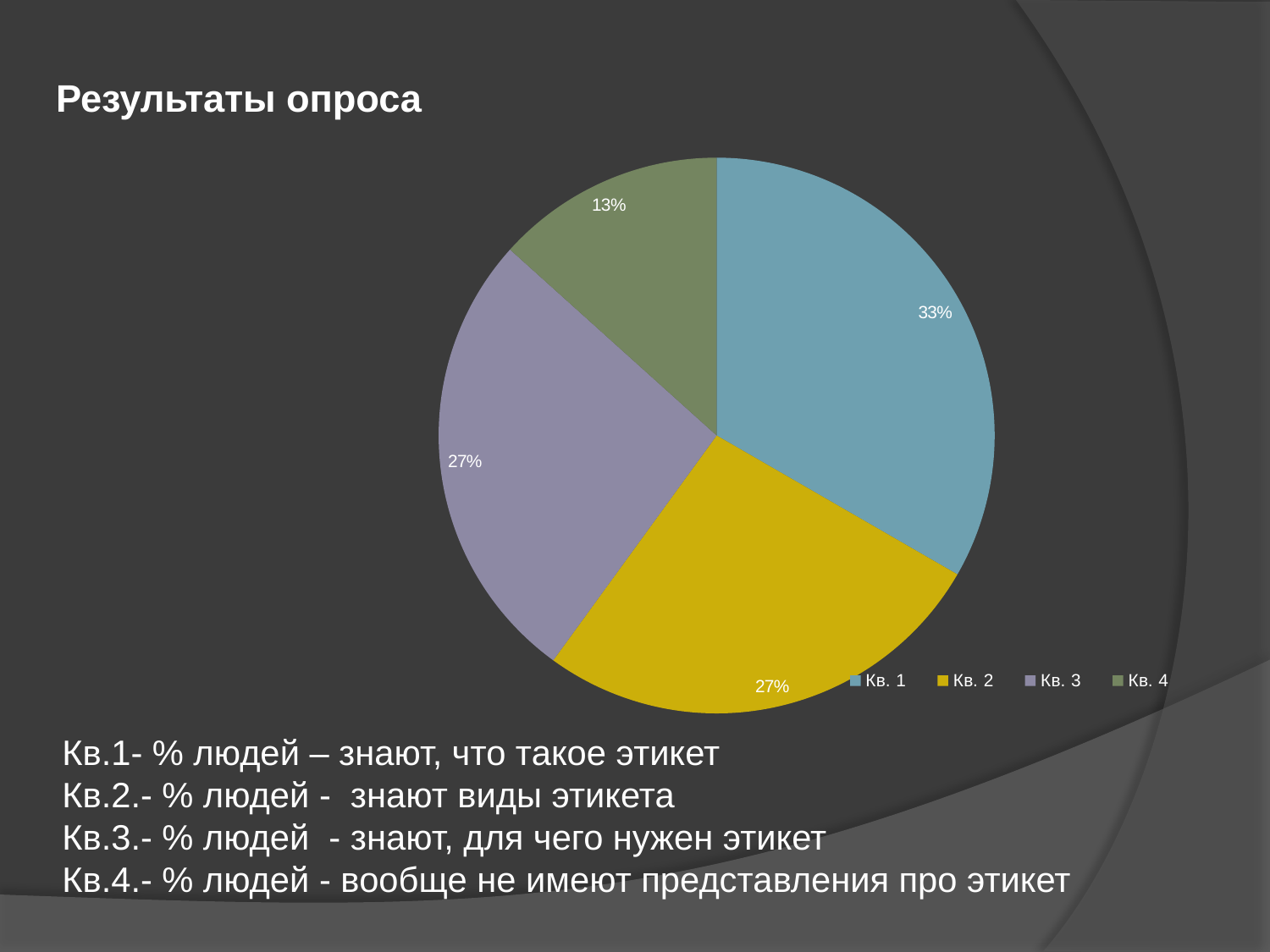

# Результаты опроса

### Chart

| Category | Продажи |
|---|---|
| Кв. 1 | 5.0 |
| Кв. 2 | 4.0 |
| Кв. 3 | 4.0 |
| Кв. 4 | 2.0 |
Кв.1- % людей – знают, что такое этикет
Кв.2.- % людей -  знают виды этикета
Кв.3.- % людей  - знают, для чего нужен этикет
Кв.4.- % людей - вообще не имеют представления про этикет